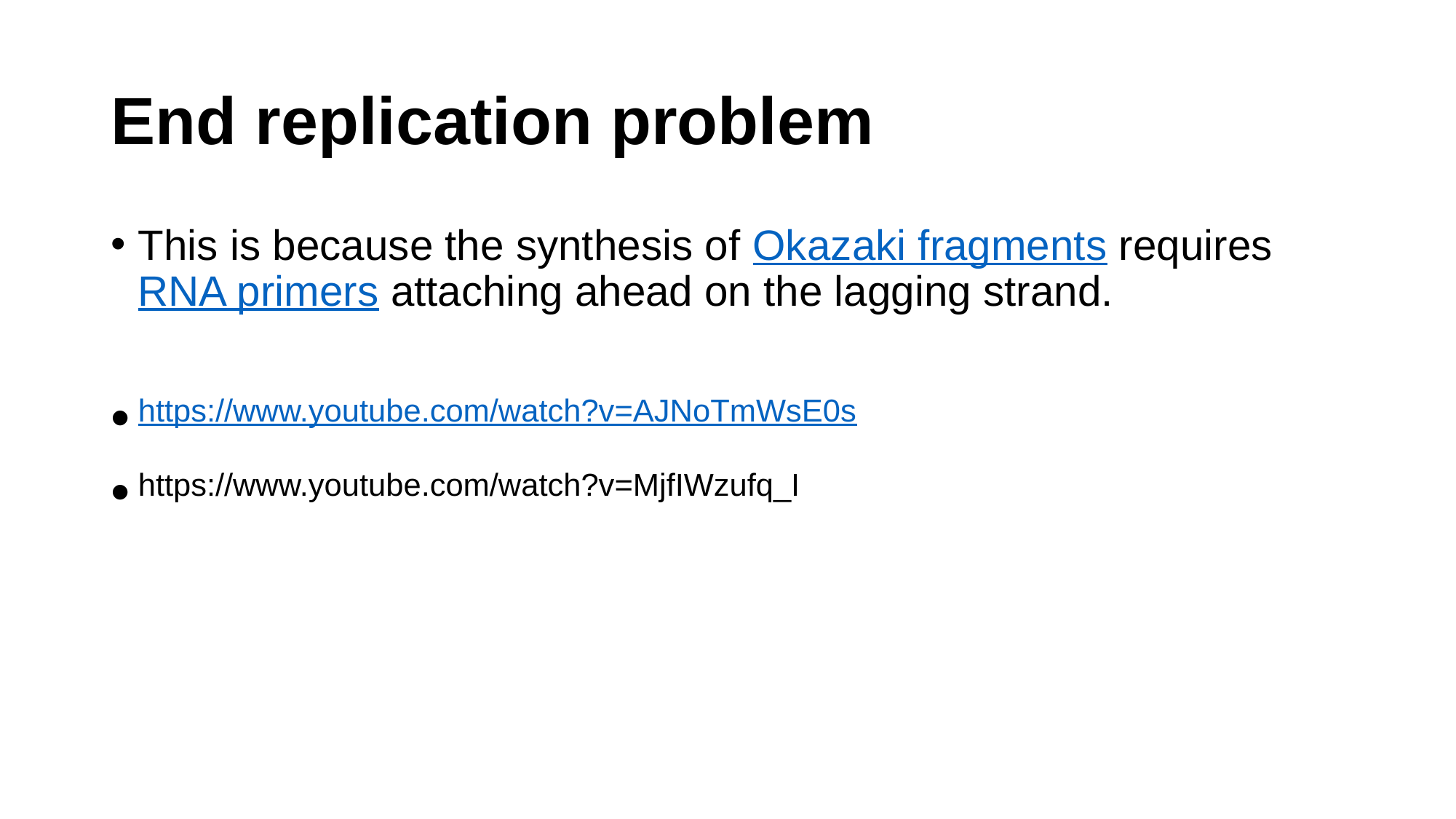

# End replication problem
This is because the synthesis of Okazaki fragments requires RNA primers attaching ahead on the lagging strand.

https://www.youtube.com/watch?v=AJNoTmWsE0s
https://www.youtube.com/watch?v=MjfIWzufq_I